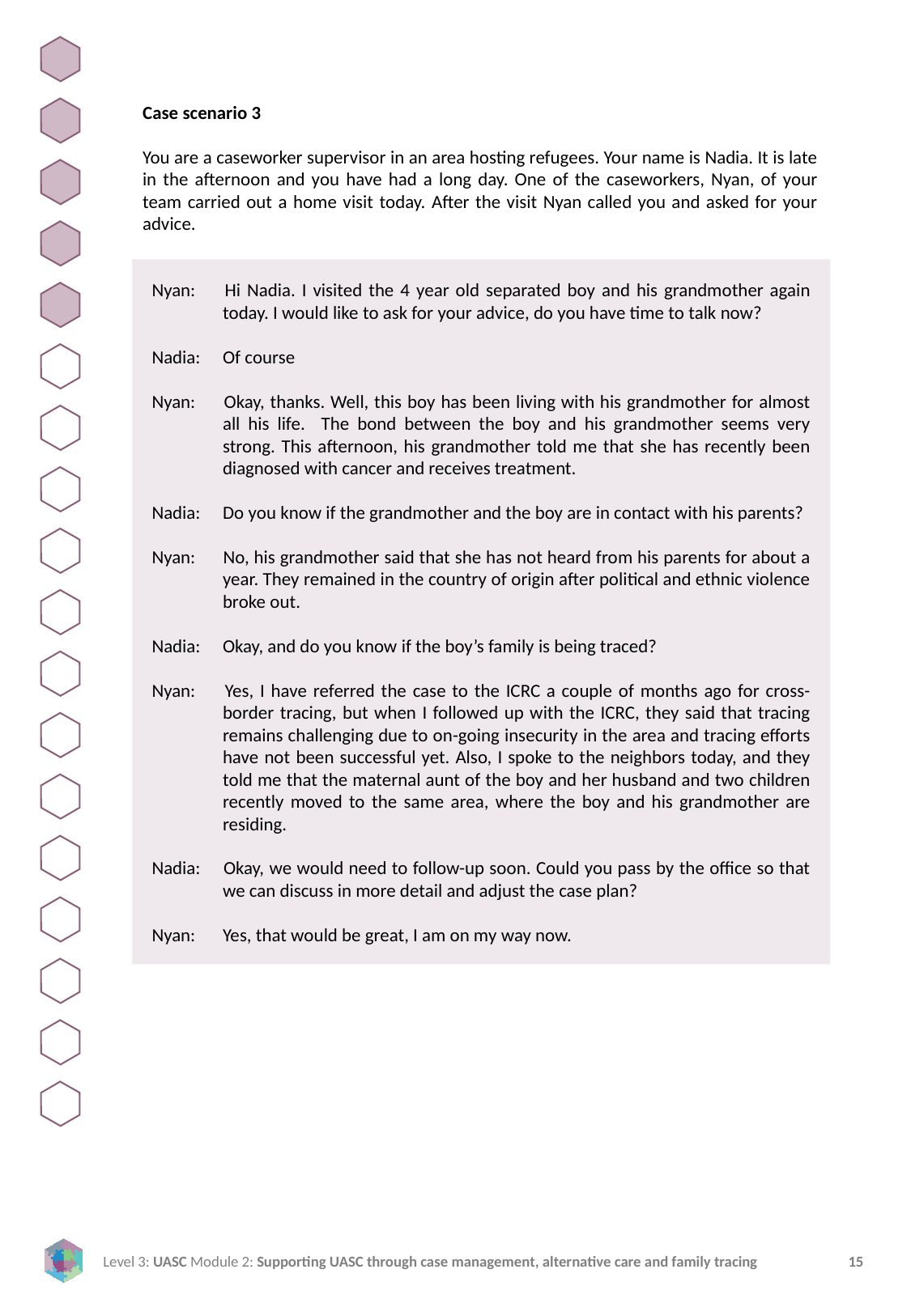

Case scenario 3

You are a caseworker supervisor in an area hosting refugees. Your name is Nadia. It is late in the afternoon and you have had a long day. One of the caseworkers, Nyan, of your team carried out a home visit today. After the visit Nyan called you and asked for your advice.

Nyan: 	Hi Nadia. I visited the 4 year old separated boy and his grandmother again today. I would like to ask for your advice, do you have time to talk now?

Nadia: 	Of course

Nyan: 	Okay, thanks. Well, this boy has been living with his grandmother for almost all his life.  The bond between the boy and his grandmother seems very strong. This afternoon, his grandmother told me that she has recently been diagnosed with cancer and receives treatment.

Nadia: 	Do you know if the grandmother and the boy are in contact with his parents?

Nyan: 	No, his grandmother said that she has not heard from his parents for about a year. They remained in the country of origin after political and ethnic violence broke out.

Nadia: 	Okay, and do you know if the boy’s family is being traced?

Nyan: 	Yes, I have referred the case to the ICRC a couple of months ago for cross-border tracing, but when I followed up with the ICRC, they said that tracing remains challenging due to on-going insecurity in the area and tracing efforts have not been successful yet. Also, I spoke to the neighbors today, and they told me that the maternal aunt of the boy and her husband and two children recently moved to the same area, where the boy and his grandmother are residing.

Nadia: 	Okay, we would need to follow-up soon. Could you pass by the office so that we can discuss in more detail and adjust the case plan?

Nyan: 	Yes, that would be great, I am on my way now.